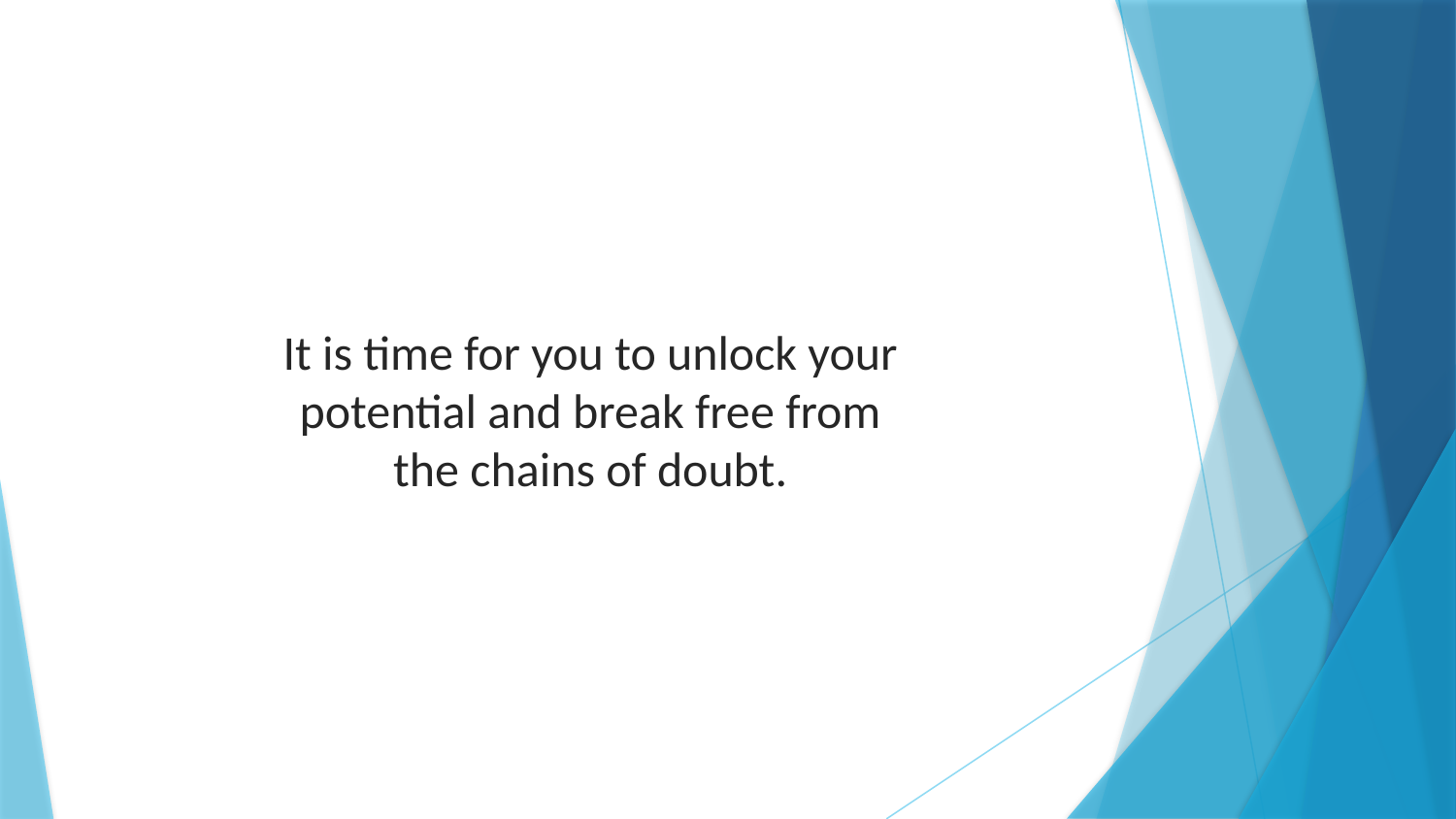

It is time for you to unlock your potential and break free from the chains of doubt.